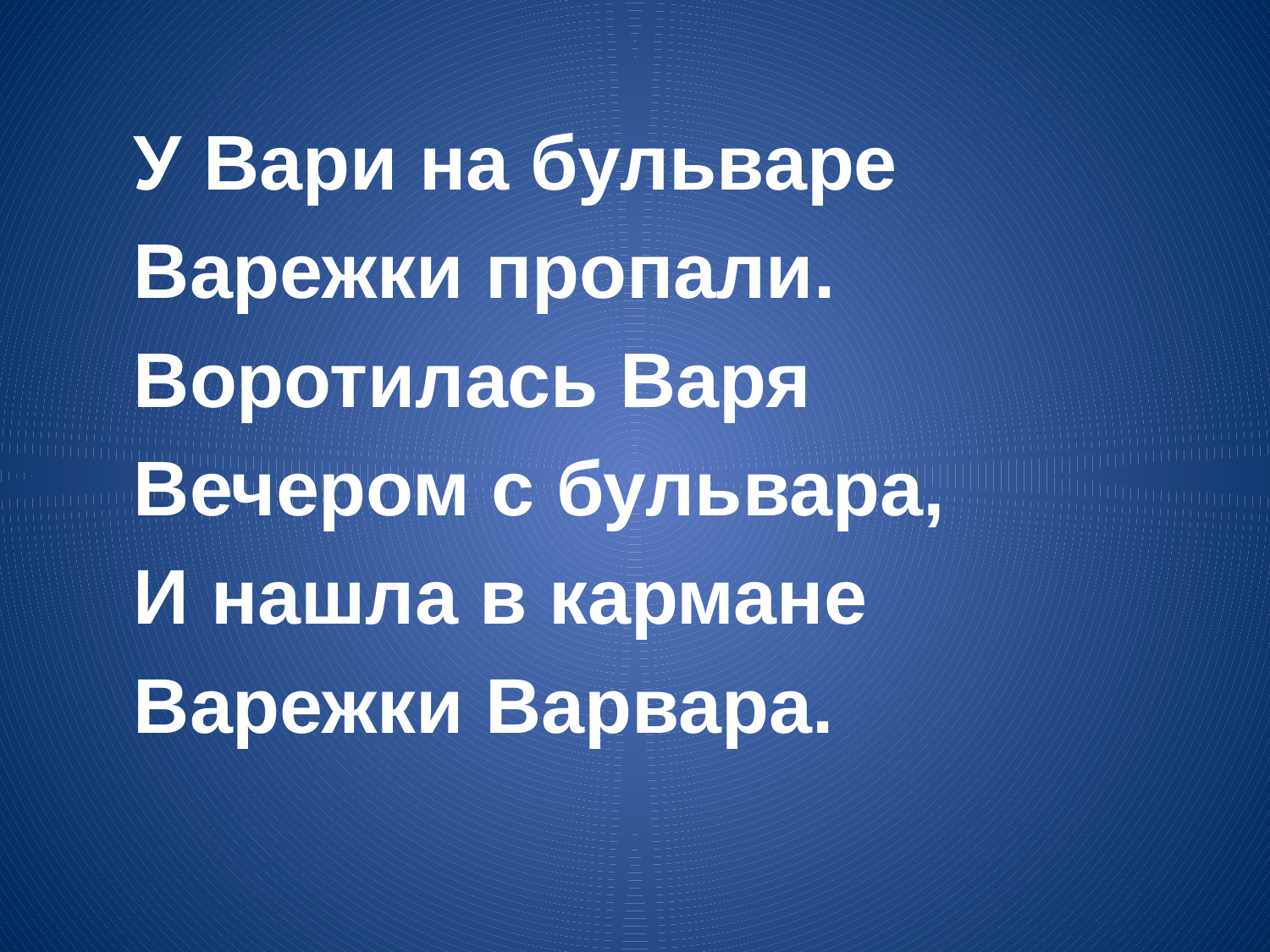

У Вари на бульваре
Варежки пропали.
Воротилась Варя
Вечером с бульвара,
И нашла в кармане
Варежки Варвара.